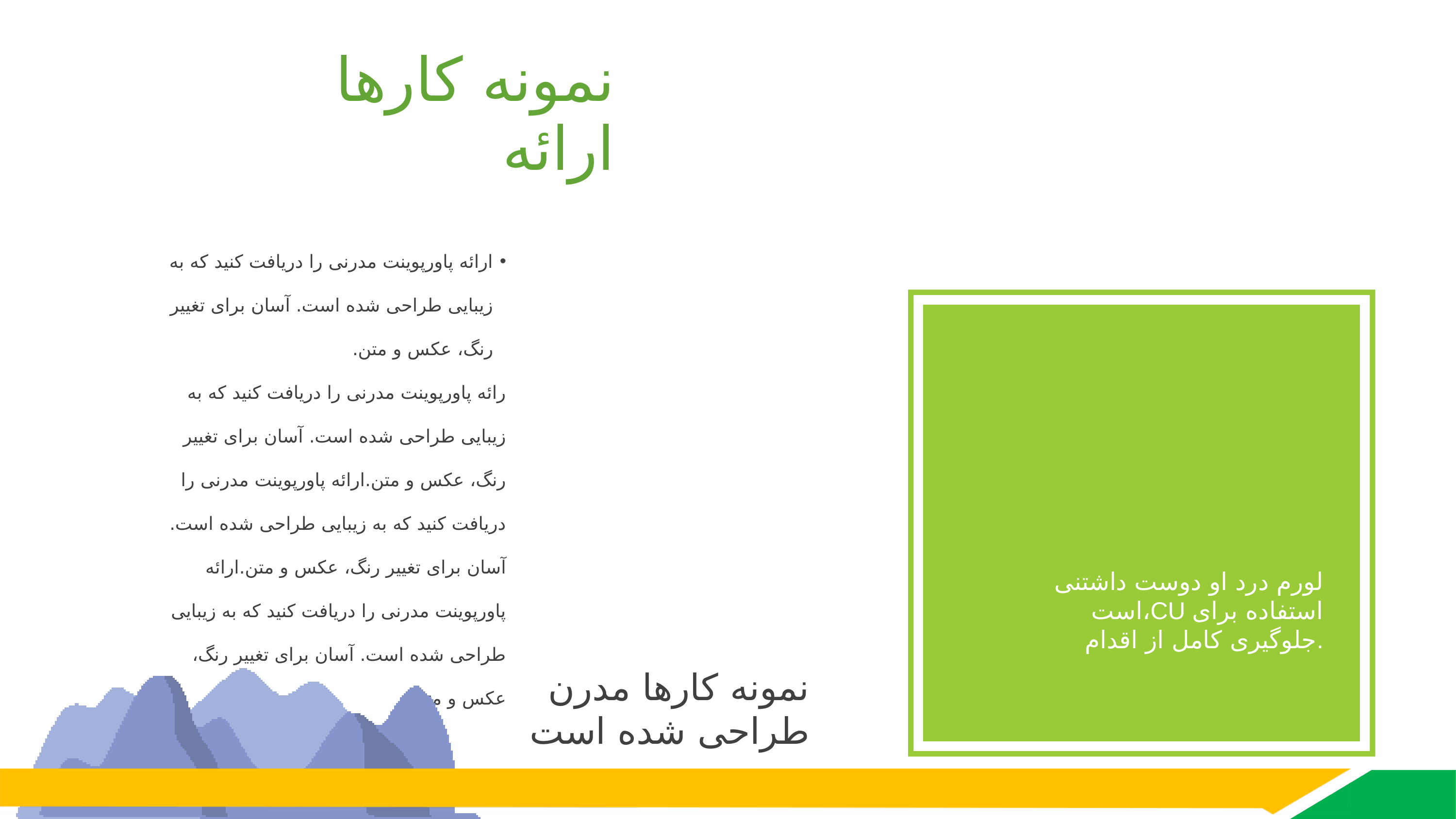

نمونه کارها
ارائه
ارائه پاورپوینت مدرنی را دریافت کنید که به زیبایی طراحی شده است. آسان برای تغییر رنگ، عکس و متن.
رائه پاورپوینت مدرنی را دریافت کنید که به زیبایی طراحی شده است. آسان برای تغییر رنگ، عکس و متن.ارائه پاورپوینت مدرنی را دریافت کنید که به زیبایی طراحی شده است. آسان برای تغییر رنگ، عکس و متن.ارائه پاورپوینت مدرنی را دریافت کنید که به زیبایی طراحی شده است. آسان برای تغییر رنگ، عکس و متن.

لورم درد او دوست داشتنی است،CU استفاده برای جلوگیری کامل از اقدام.
نمونه کارها مدرن طراحی شده است